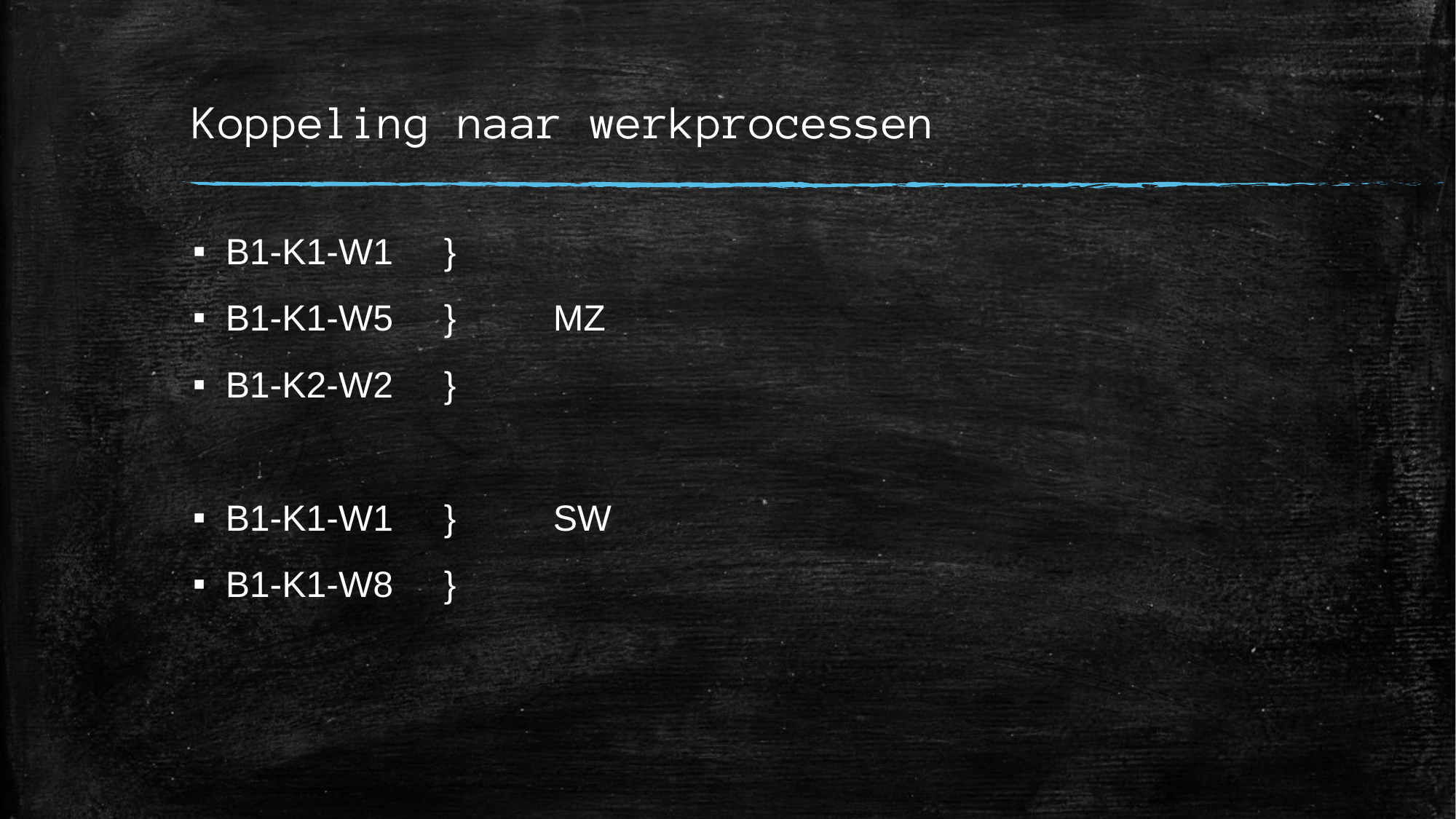

# Koppeling naar werkprocessen
B1-K1-W1	}
B1-K1-W5	}	MZ
B1-K2-W2	}

B1-K1-W1	}	SW
B1-K1-W8	}